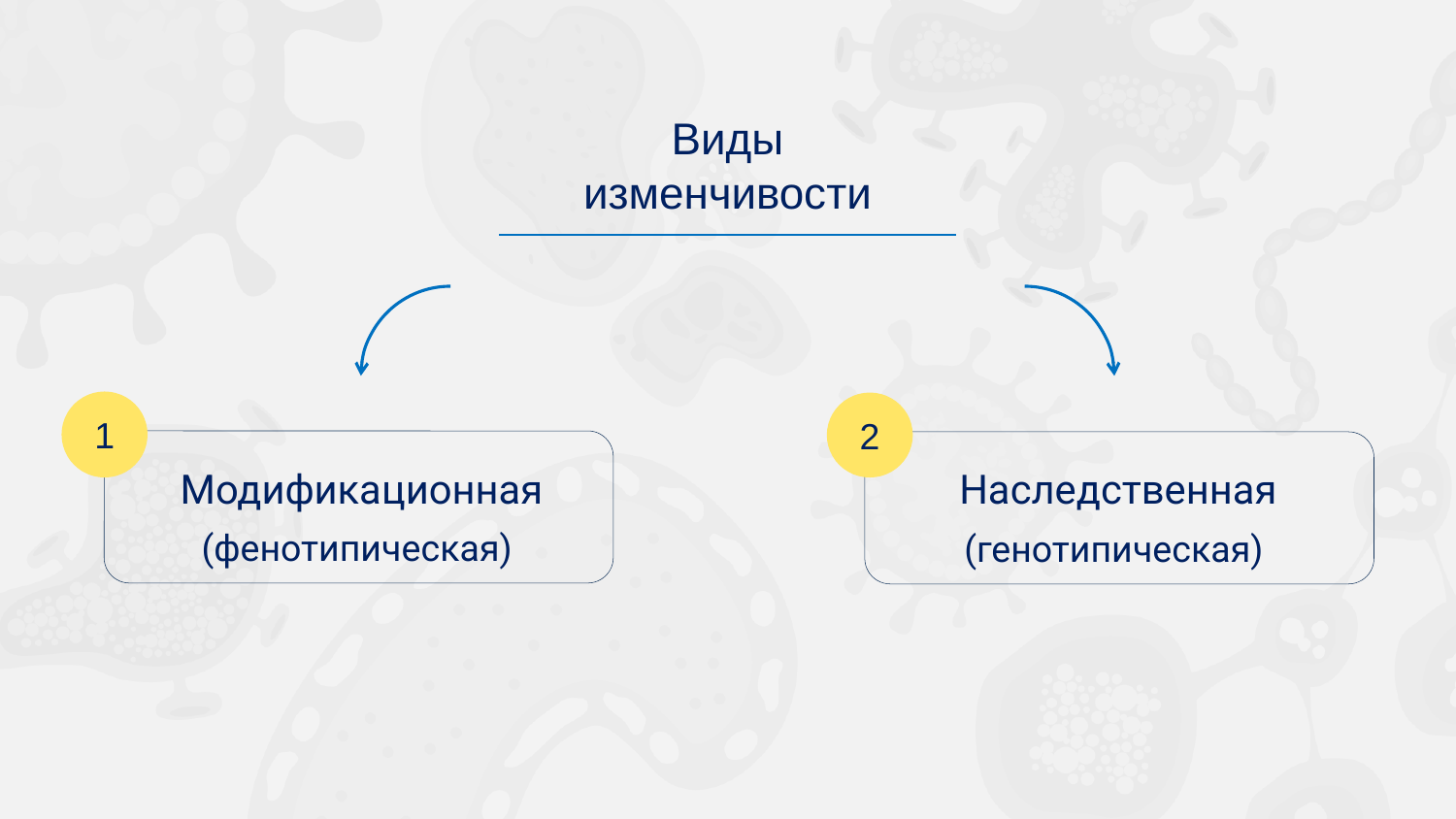

Виды изменчивости

1
2

Модификационная (фенотипическая)
Наследственная (генотипическая)